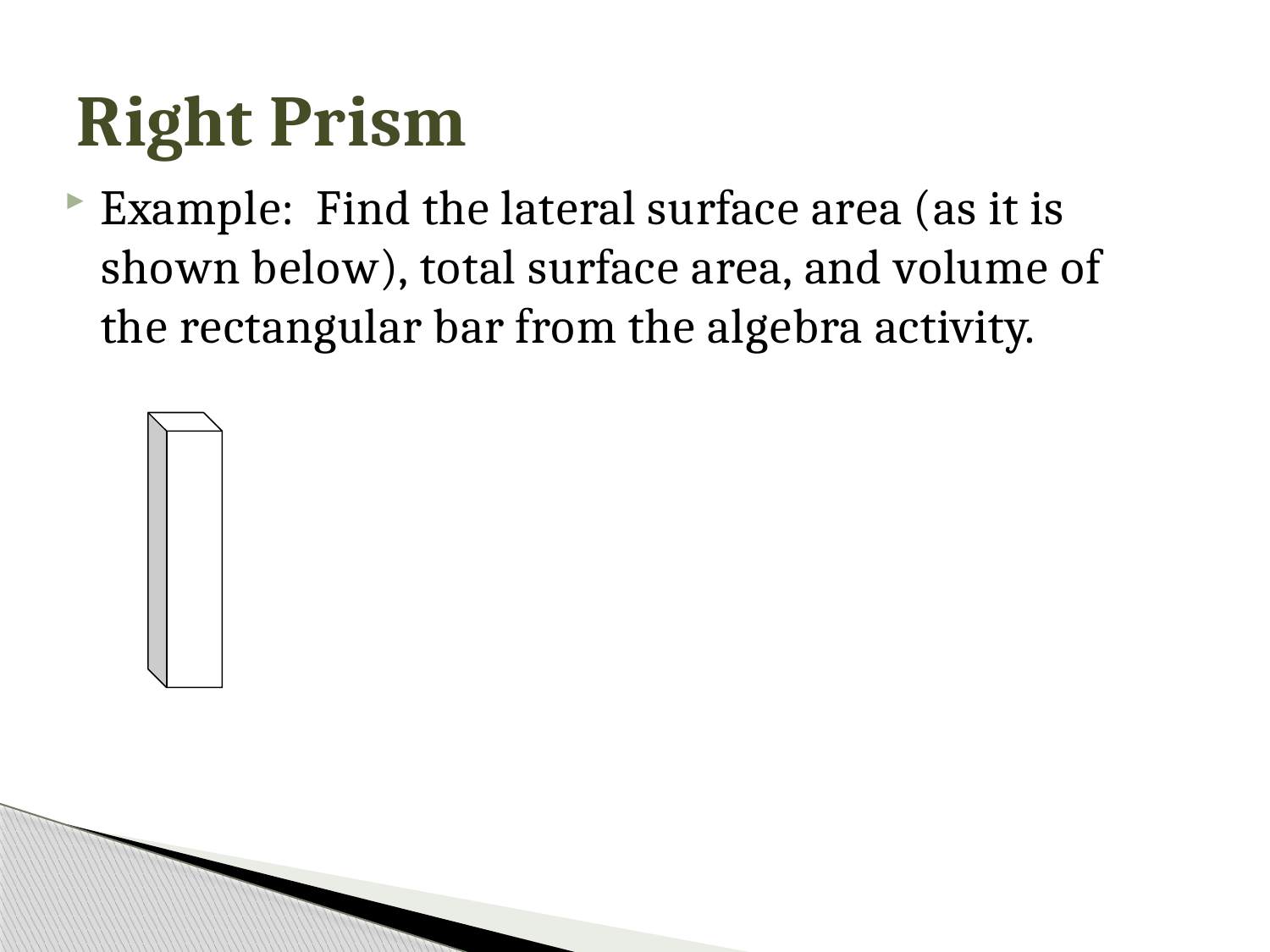

# Right Prism
Example:  Find the lateral surface area (as it is shown below), total surface area, and volume of the rectangular bar from the algebra activity.